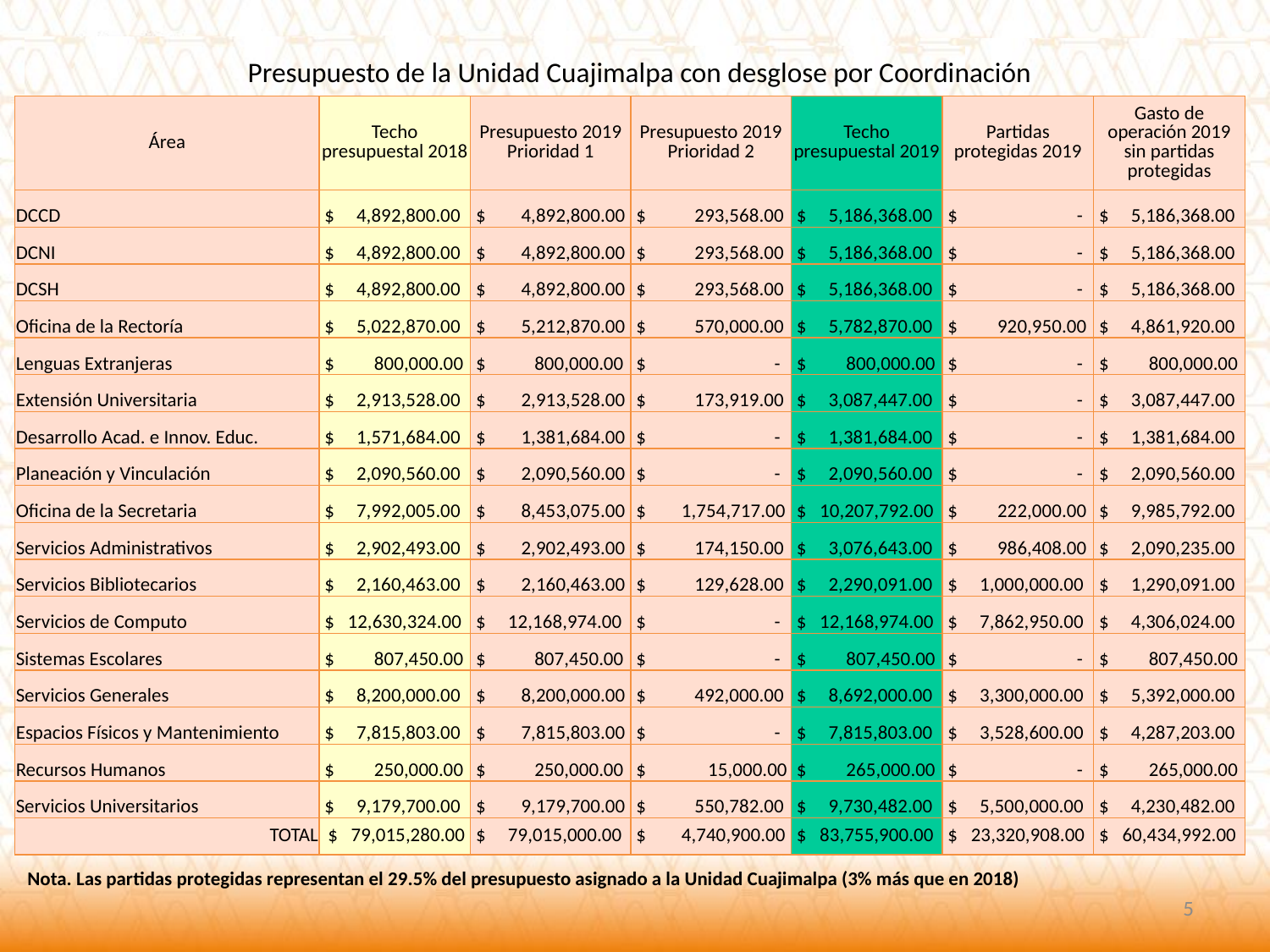

Presupuesto de la Unidad Cuajimalpa con desglose por Coordinación
| Área | Techo presupuestal 2018 | Presupuesto 2019 Prioridad 1 | Presupuesto 2019 Prioridad 2 | Techo presupuestal 2019 | Partidas protegidas 2019 | Gasto de operación 2019 sin partidas protegidas |
| --- | --- | --- | --- | --- | --- | --- |
| DCCD | $ 4,892,800.00 | $ 4,892,800.00 | $ 293,568.00 | $ 5,186,368.00 | $ - | $ 5,186,368.00 |
| DCNI | $ 4,892,800.00 | $ 4,892,800.00 | $ 293,568.00 | $ 5,186,368.00 | $ - | $ 5,186,368.00 |
| DCSH | $ 4,892,800.00 | $ 4,892,800.00 | $ 293,568.00 | $ 5,186,368.00 | $ - | $ 5,186,368.00 |
| Oficina de la Rectoría | $ 5,022,870.00 | $ 5,212,870.00 | $ 570,000.00 | $ 5,782,870.00 | $ 920,950.00 | $ 4,861,920.00 |
| Lenguas Extranjeras | $ 800,000.00 | $ 800,000.00 | $ - | $ 800,000.00 | $ - | $ 800,000.00 |
| Extensión Universitaria | $ 2,913,528.00 | $ 2,913,528.00 | $ 173,919.00 | $ 3,087,447.00 | $ - | $ 3,087,447.00 |
| Desarrollo Acad. e Innov. Educ. | $ 1,571,684.00 | $ 1,381,684.00 | $ - | $ 1,381,684.00 | $ - | $ 1,381,684.00 |
| Planeación y Vinculación | $ 2,090,560.00 | $ 2,090,560.00 | $ - | $ 2,090,560.00 | $ - | $ 2,090,560.00 |
| Oficina de la Secretaria | $ 7,992,005.00 | $ 8,453,075.00 | $ 1,754,717.00 | $ 10,207,792.00 | $ 222,000.00 | $ 9,985,792.00 |
| Servicios Administrativos | $ 2,902,493.00 | $ 2,902,493.00 | $ 174,150.00 | $ 3,076,643.00 | $ 986,408.00 | $ 2,090,235.00 |
| Servicios Bibliotecarios | $ 2,160,463.00 | $ 2,160,463.00 | $ 129,628.00 | $ 2,290,091.00 | $ 1,000,000.00 | $ 1,290,091.00 |
| Servicios de Computo | $ 12,630,324.00 | $ 12,168,974.00 | $ - | $ 12,168,974.00 | $ 7,862,950.00 | $ 4,306,024.00 |
| Sistemas Escolares | $ 807,450.00 | $ 807,450.00 | $ - | $ 807,450.00 | $ - | $ 807,450.00 |
| Servicios Generales | $ 8,200,000.00 | $ 8,200,000.00 | $ 492,000.00 | $ 8,692,000.00 | $ 3,300,000.00 | $ 5,392,000.00 |
| Espacios Físicos y Mantenimiento | $ 7,815,803.00 | $ 7,815,803.00 | $ - | $ 7,815,803.00 | $ 3,528,600.00 | $ 4,287,203.00 |
| Recursos Humanos | $ 250,000.00 | $ 250,000.00 | $ 15,000.00 | $ 265,000.00 | $ - | $ 265,000.00 |
| Servicios Universitarios | $ 9,179,700.00 | $ 9,179,700.00 | $ 550,782.00 | $ 9,730,482.00 | $ 5,500,000.00 | $ 4,230,482.00 |
| TOTAL | $ 79,015,280.00 | $ 79,015,000.00 | $ 4,740,900.00 | $ 83,755,900.00 | $ 23,320,908.00 | $ 60,434,992.00 |
Nota. Las partidas protegidas representan el 29.5% del presupuesto asignado a la Unidad Cuajimalpa (3% más que en 2018)
5